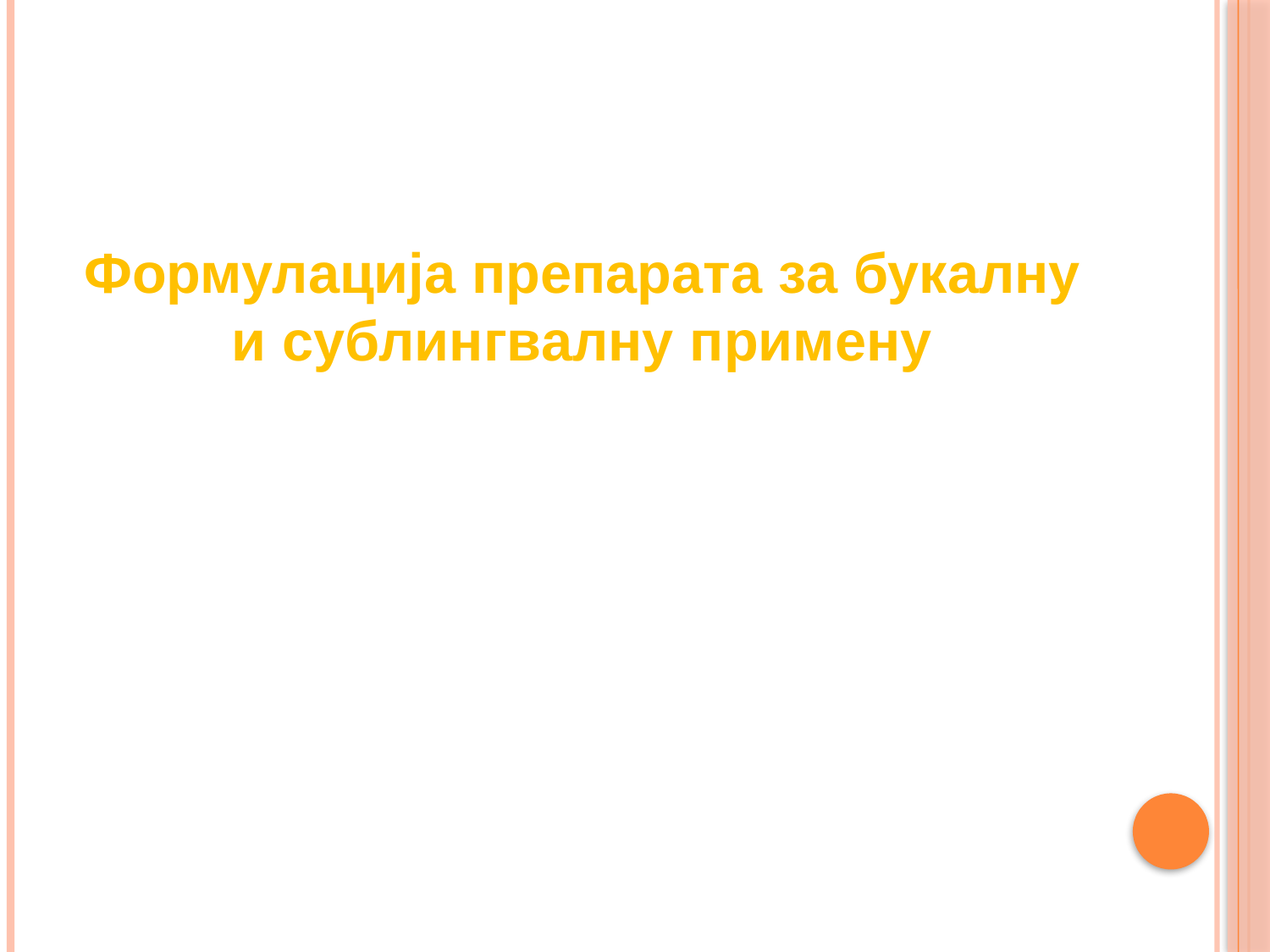

Формулација препарата за букалну и сублингвалну примену